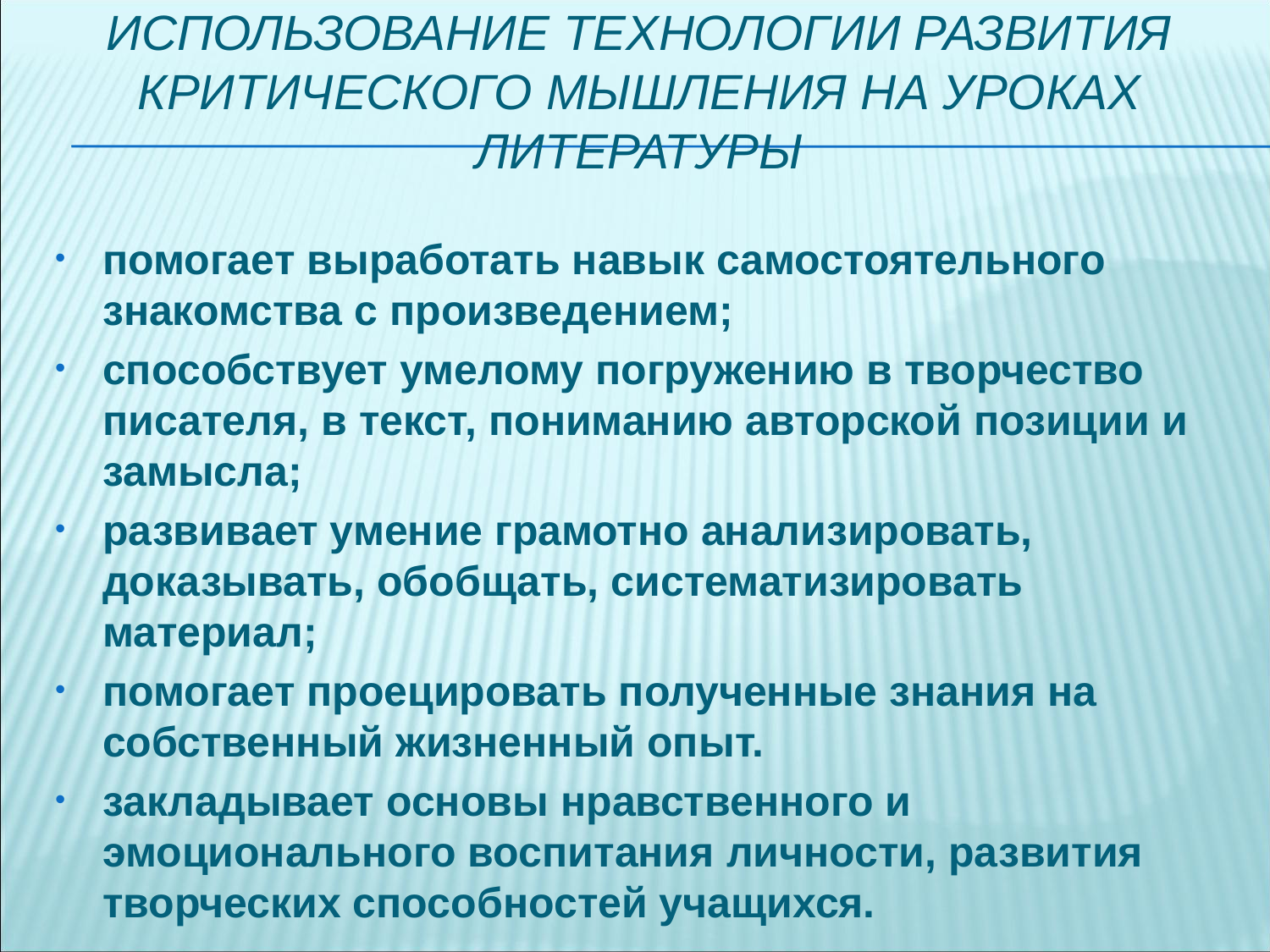

# использование технологии развития критического мышления на уроках литературы
помогает выработать навык самостоятельного знакомства с произведением;
способствует умелому погружению в творчество писателя, в текст, пониманию авторской позиции и замысла;
развивает умение грамотно анализировать, доказывать, обобщать, систематизировать материал;
помогает проецировать полученные знания на собственный жизненный опыт.
закладывает основы нравственного и эмоционального воспитания личности, развития  творческих способностей учащихся.